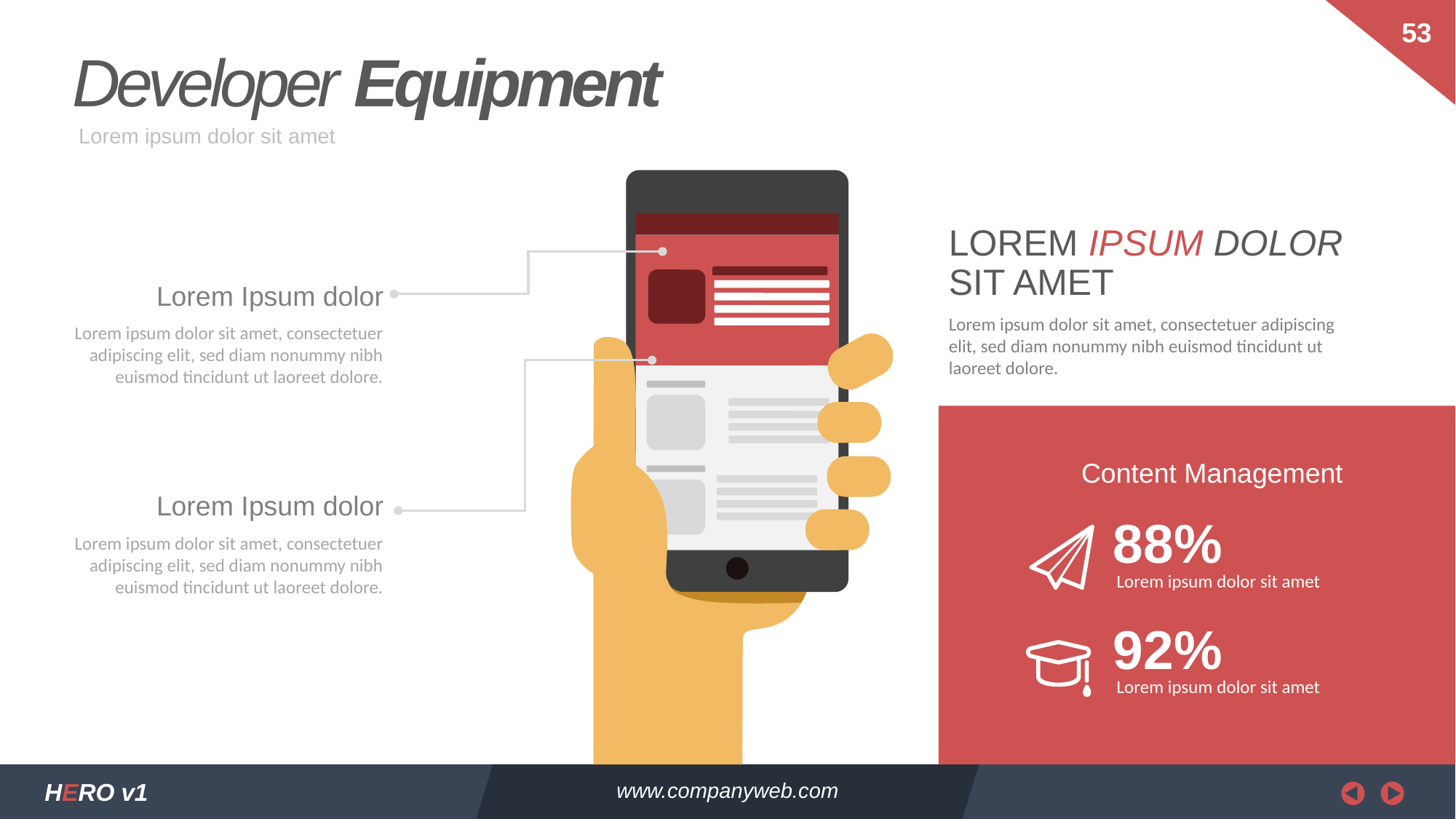

Developer Equipment
Lorem ipsum dolor sit amet

LOREM IPSUM DOLOR
SIT AMET
Lorem Ipsum dolor
Lorem ipsum dolor sit amet, consectetuer adipiscing elit, sed diam nonummy nibh euismod tincidunt ut laoreet dolore.
Lorem ipsum dolor sit amet, consectetuer adipiscing elit, sed diam nonummy nibh euismod tincidunt ut laoreet dolore.

Content Management
Lorem Ipsum dolor
88%
Lorem ipsum dolor sit amet

Lorem ipsum dolor sit amet, consectetuer adipiscing elit, sed diam nonummy nibh euismod tincidunt ut laoreet dolore.
92%
Lorem ipsum dolor sit amet